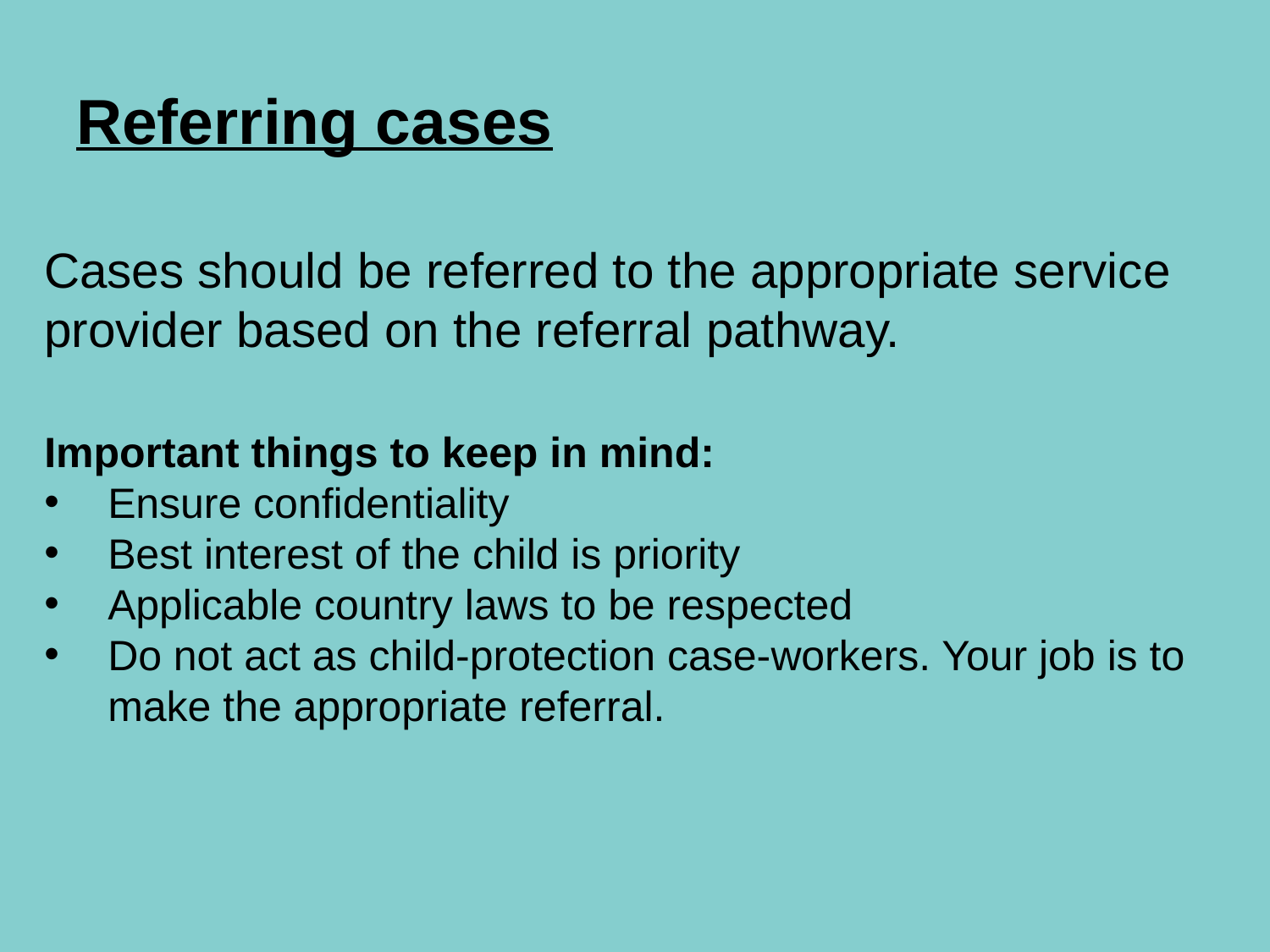

# Referring cases
Cases should be referred to the appropriate service provider based on the referral pathway.

Important things to keep in mind:
Ensure confidentiality
Best interest of the child is priority
Applicable country laws to be respected
Do not act as child-protection case-workers. Your job is to make the appropriate referral.